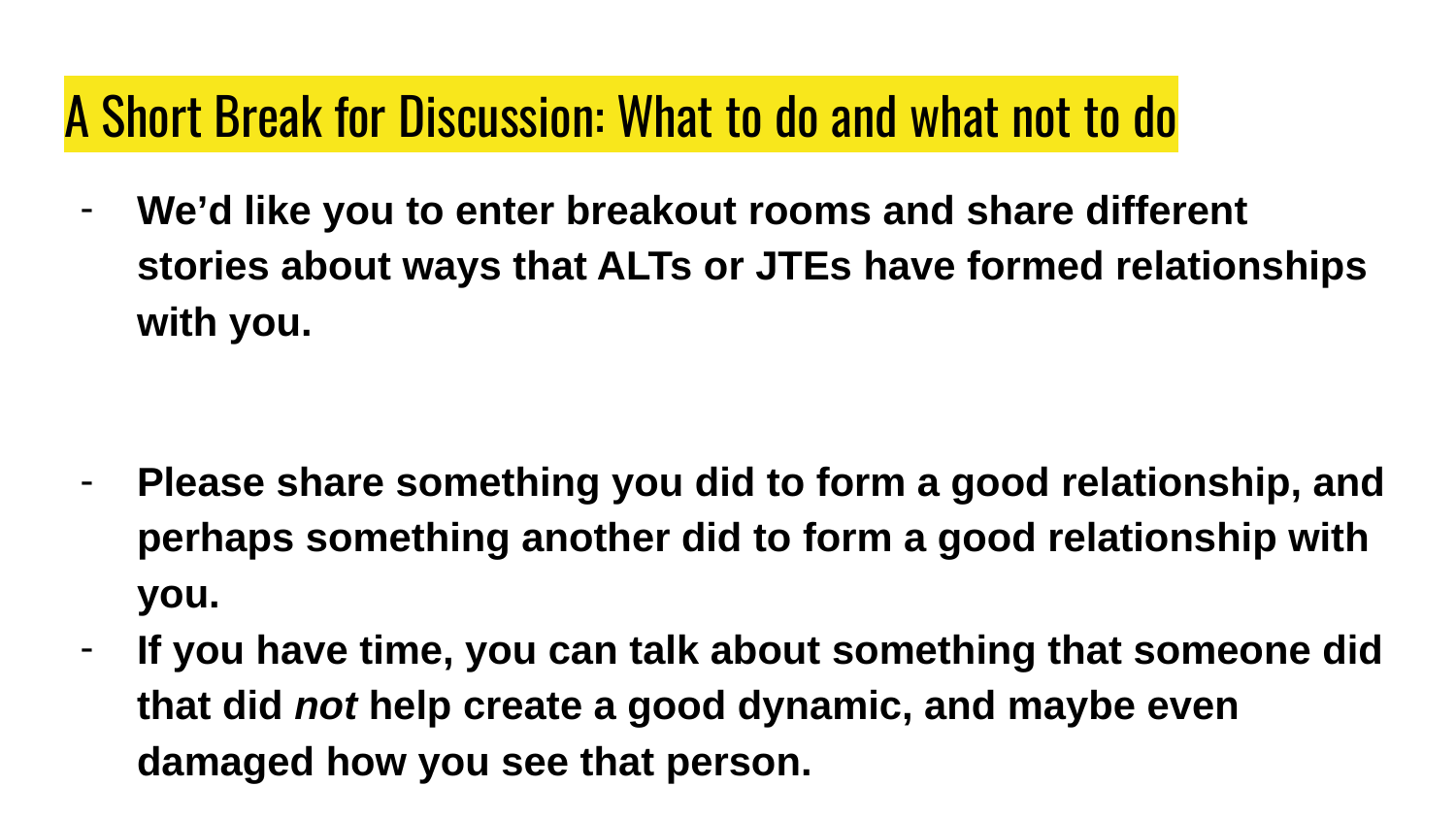

# A Short Break for Discussion: What to do and what not to do
We’d like you to enter breakout rooms and share different stories about ways that ALTs or JTEs have formed relationships with you.

Please share something you did to form a good relationship, and perhaps something another did to form a good relationship with you.
If you have time, you can talk about something that someone did that did not help create a good dynamic, and maybe even damaged how you see that person.